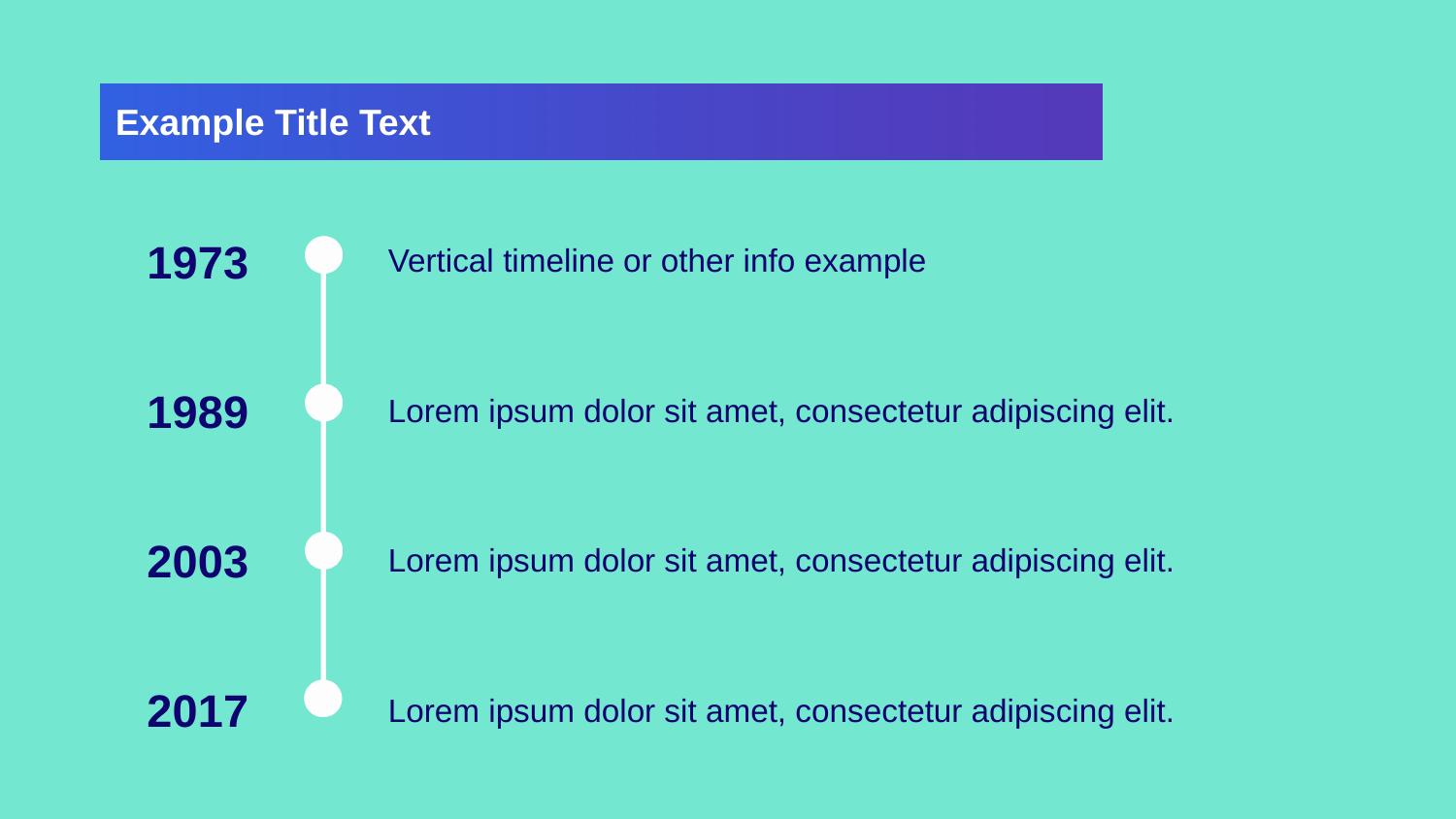

# Example Title Text
Vertical timeline or other info example
1973
Lorem ipsum dolor sit amet, consectetur adipiscing elit.
1989
Lorem ipsum dolor sit amet, consectetur adipiscing elit.
2003
Lorem ipsum dolor sit amet, consectetur adipiscing elit.
2017